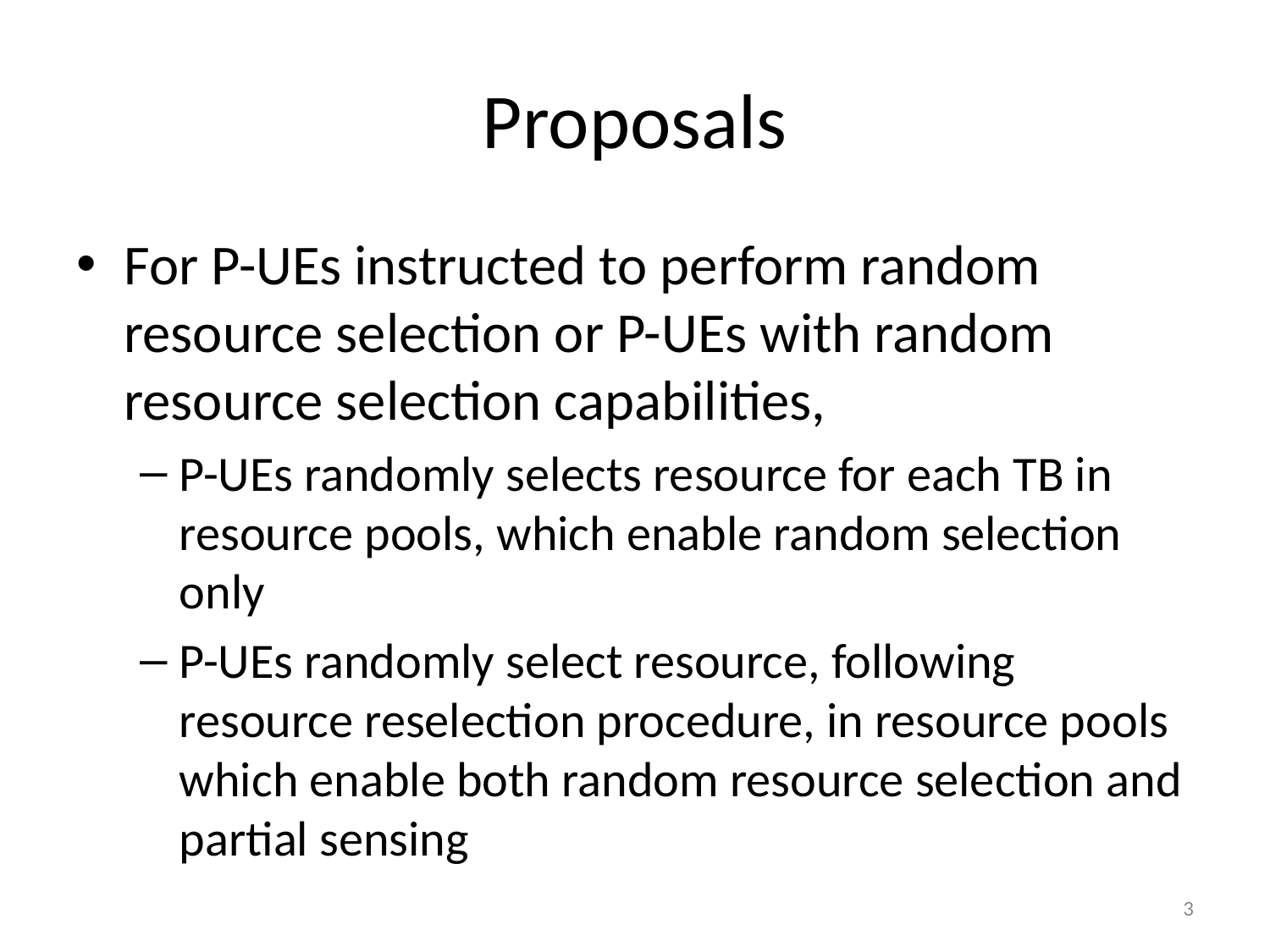

# Proposals
For P-UEs instructed to perform random resource selection or P-UEs with random resource selection capabilities,
P-UEs randomly selects resource for each TB in resource pools, which enable random selection only
P-UEs randomly select resource, following resource reselection procedure, in resource pools which enable both random resource selection and partial sensing
3